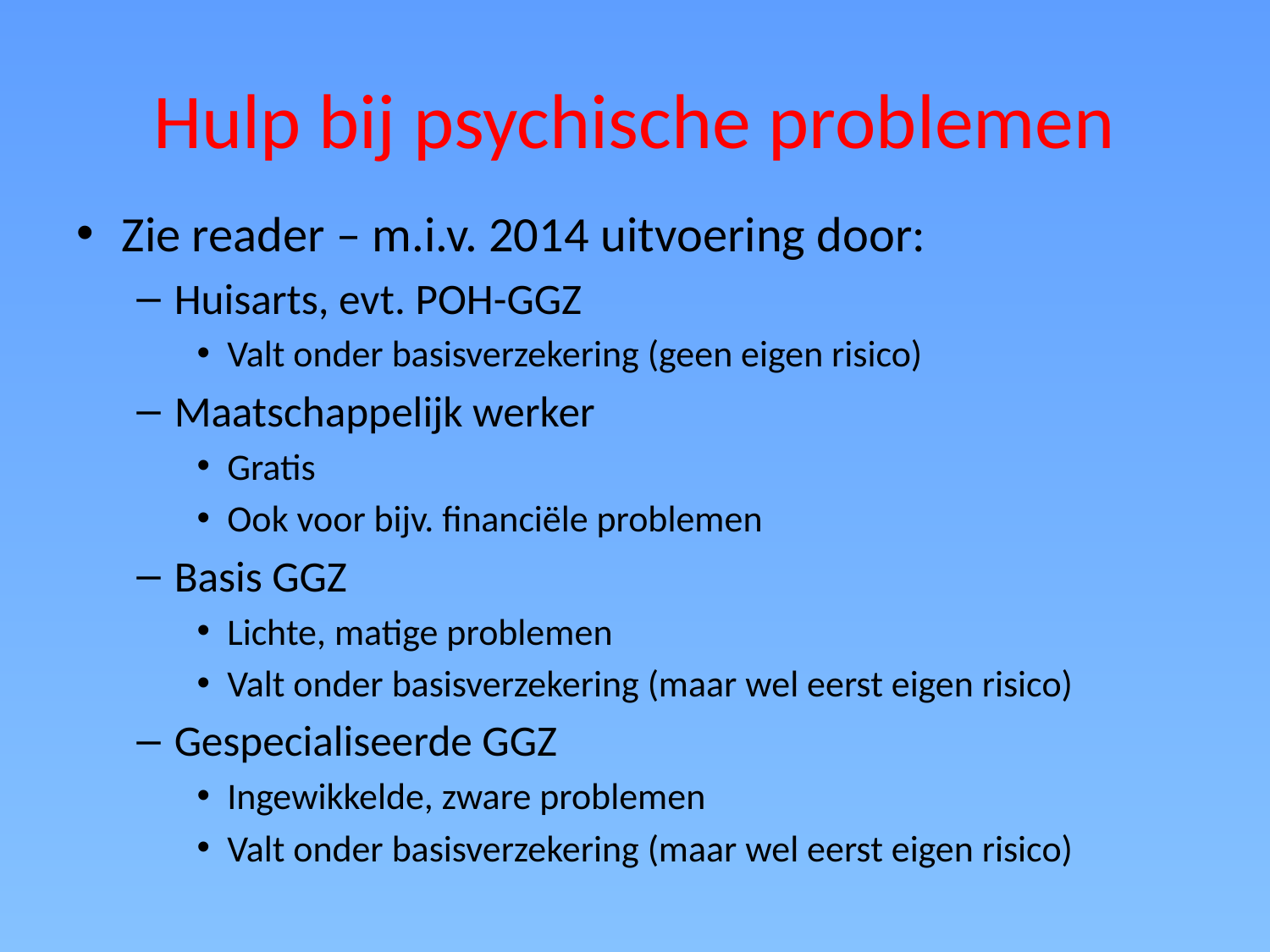

# Hulp bij psychische problemen
Zie reader – m.i.v. 2014 uitvoering door:
Huisarts, evt. POH-GGZ
Valt onder basisverzekering (geen eigen risico)
Maatschappelijk werker
Gratis
Ook voor bijv. financiële problemen
Basis GGZ
Lichte, matige problemen
Valt onder basisverzekering (maar wel eerst eigen risico)
Gespecialiseerde GGZ
Ingewikkelde, zware problemen
Valt onder basisverzekering (maar wel eerst eigen risico)